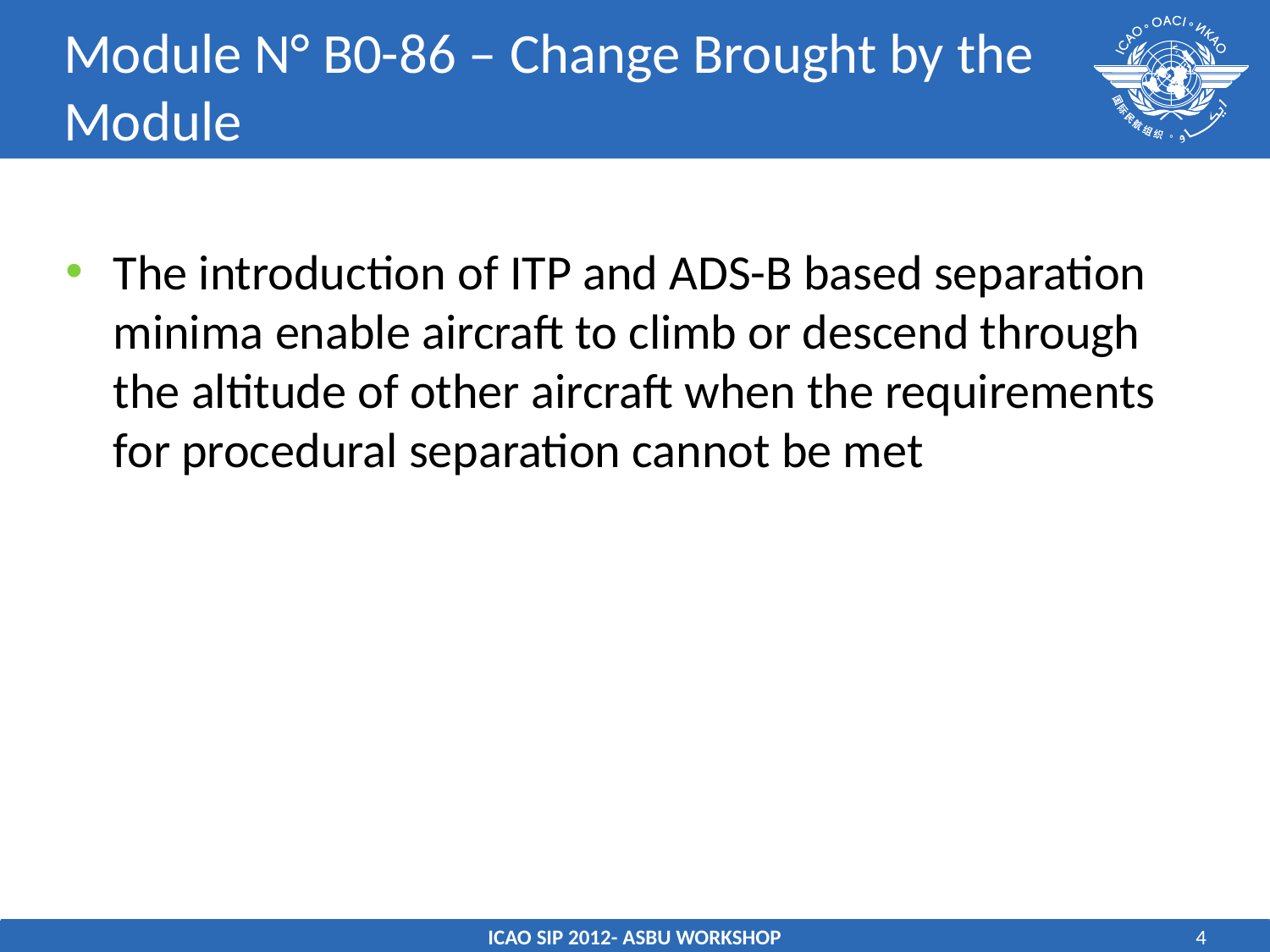

# Module N° B0-86 – Change Brought by the Module

The introduction of ITP and ADS-B based separation minima enable aircraft to climb or descend through the altitude of other aircraft when the requirements for procedural separation cannot be met

ICAO SIP 2012- ASBU WORKSHOP
4